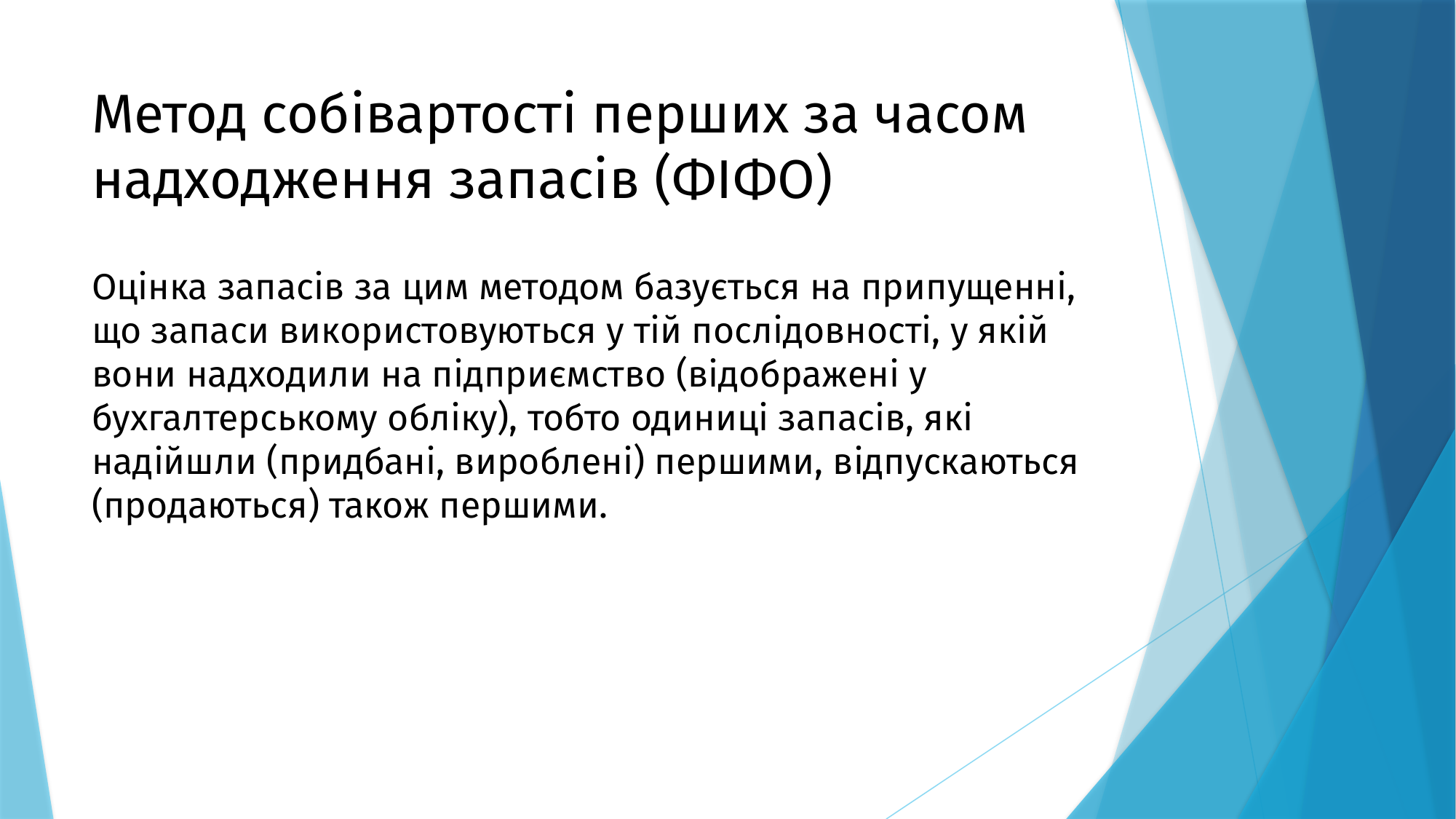

# Метод собівартості перших за часом надходження запасів (ФІФО)
Оцiнка запасiв за цим методом базується на припущеннi, що запаси використовуються у тiй послiдовностi, у якiй вони надходили на пiдприємство (вiдображенi у бухгалтерському облiку), тобто одиницi запасiв, якi надiйшли (придбанi, виробленi) першими, вiдпускаються (продаються) також першими.